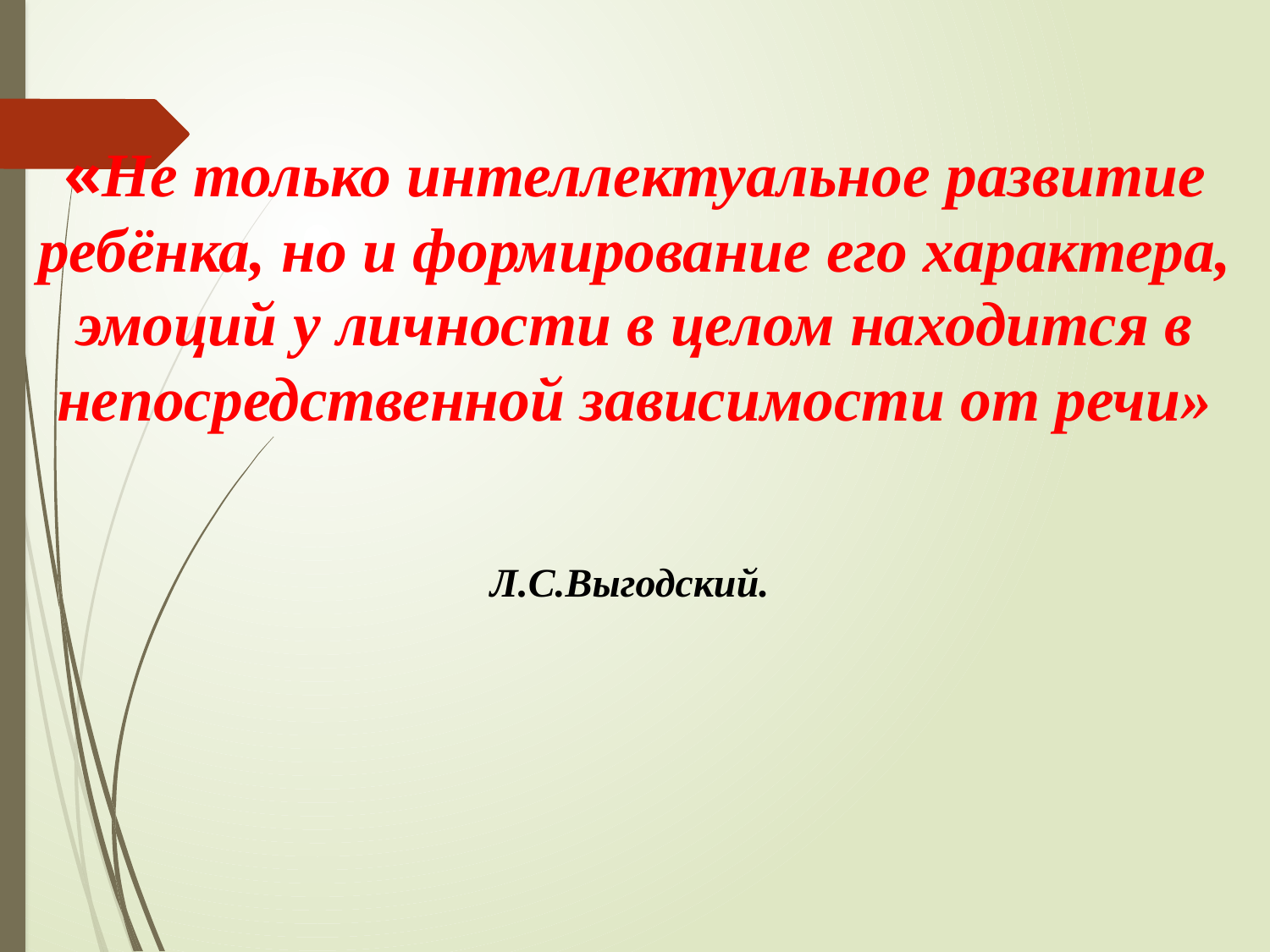

# «Не только интеллектуальное развитие ребёнка, но и формирование его характера, эмоций у личности в целом находится в непосредственной зависимости от речи» Л.С.Выгодский.